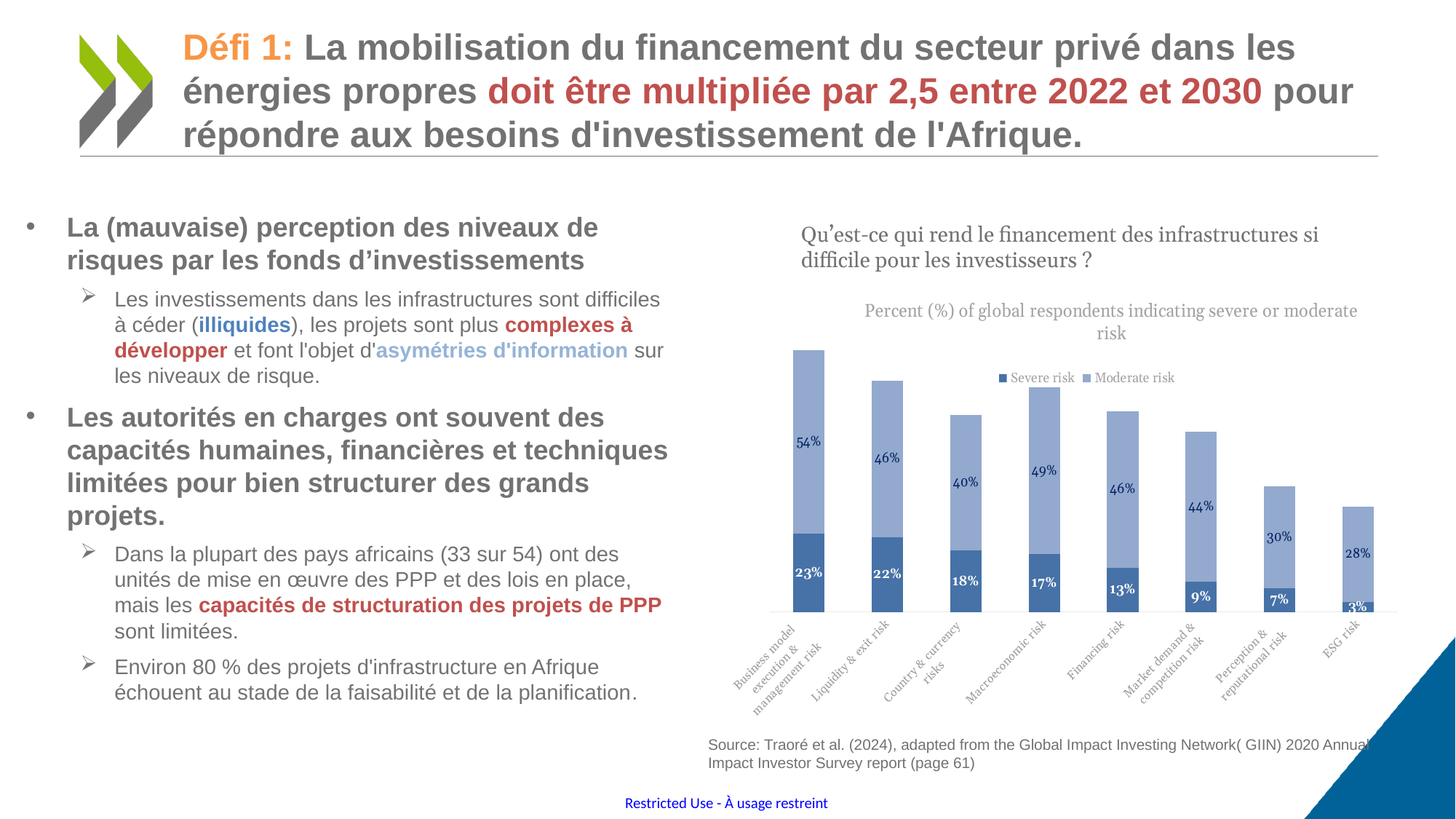

# Défi 1: La mobilisation du financement du secteur privé dans les énergies propres doit être multipliée par 2,5 entre 2022 et 2030 pour  répondre aux besoins d'investissement de l'Afrique.
La (mauvaise) perception des niveaux de risques par les fonds d’investissements
Les investissements dans les infrastructures sont difficiles à céder (illiquides), les projets sont plus complexes à développer et font l'objet d'asymétries d'information sur les niveaux de risque.
Les autorités en charges ont souvent des capacités humaines, financières et techniques limitées pour bien structurer des grands projets.
Dans la plupart des pays africains (33 sur 54) ont des unités de mise en œuvre des PPP et des lois en place, mais les capacités de structuration des projets de PPP sont limitées.
Environ 80 % des projets d'infrastructure en Afrique échouent au stade de la faisabilité et de la planification.
Qu’est-ce qui rend le financement des infrastructures si difficile pour les investisseurs ?

### Chart: Percent (%) of global respondents indicating severe or moderate risk

| Category | Severe risk | Moderate risk |
|---|---|---|
| Business model
execution &
management risk | 0.23 | 0.54 |
| Liquidity & exit risk | 0.22 | 0.46 |
| Country & currency
risks | 0.18 | 0.4 |
| Macroeconomic risk | 0.17 | 0.49 |
| Financing risk | 0.13 | 0.46 |
| Market demand &
competition risk | 0.09 | 0.44 |
| Perception &
reputational risk | 0.07 | 0.3 |
| ESG risk | 0.03 | 0.28 |
Source: Traoré et al. (2024), adapted from the Global Impact Investing Network( GIIN) 2020 Annual Impact Investor Survey report (page 61)